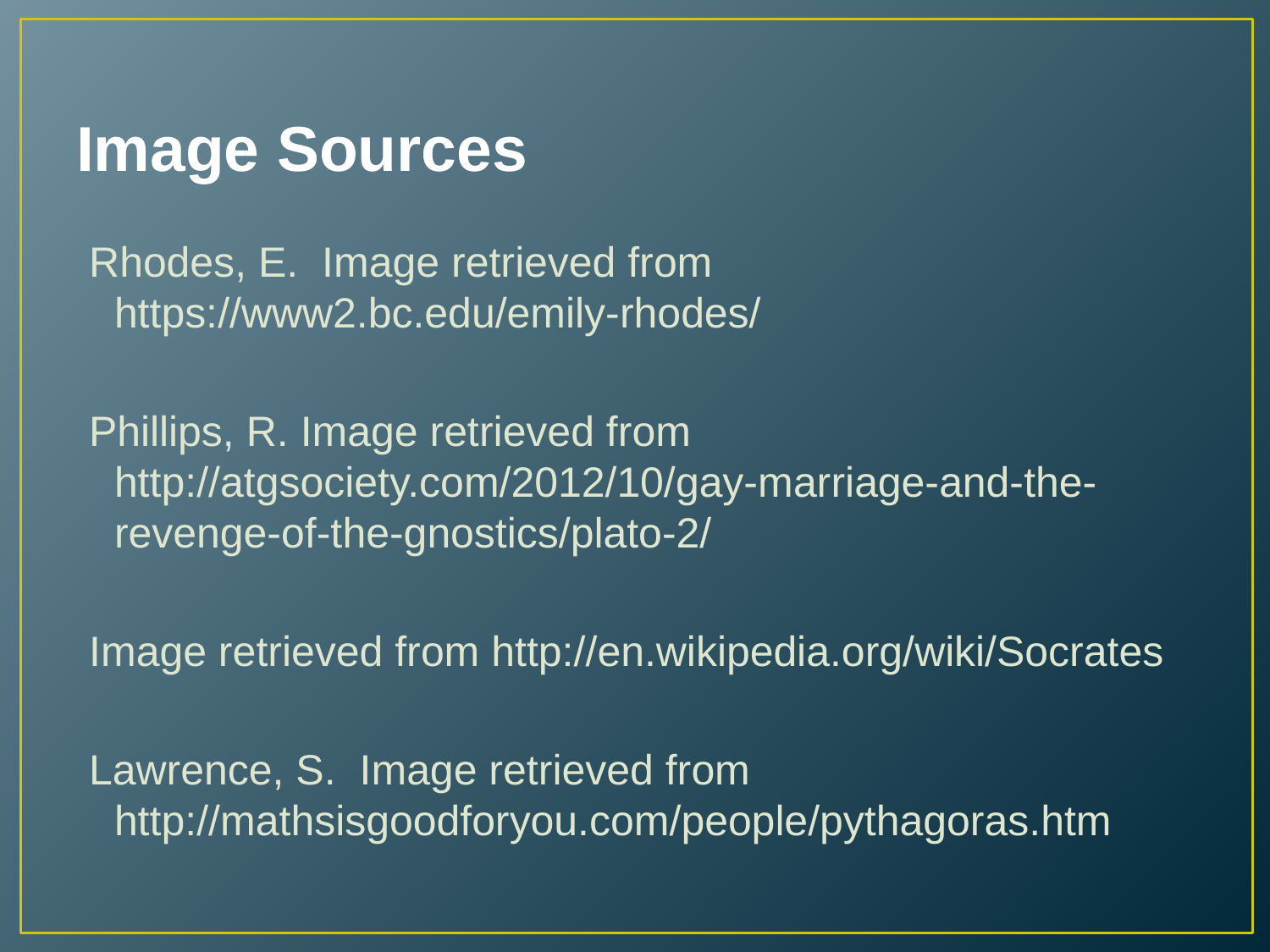

# Image Sources
Rhodes, E.  Image retrieved from https://www2.bc.edu/emily-rhodes/

Phillips, R. Image retrieved from http://atgsociety.com/2012/10/gay-marriage-and-the-revenge-of-the-gnostics/plato-2/

Image retrieved from http://en.wikipedia.org/wiki/Socrates

Lawrence, S.  Image retrieved from http://mathsisgoodforyou.com/people/pythagoras.htm